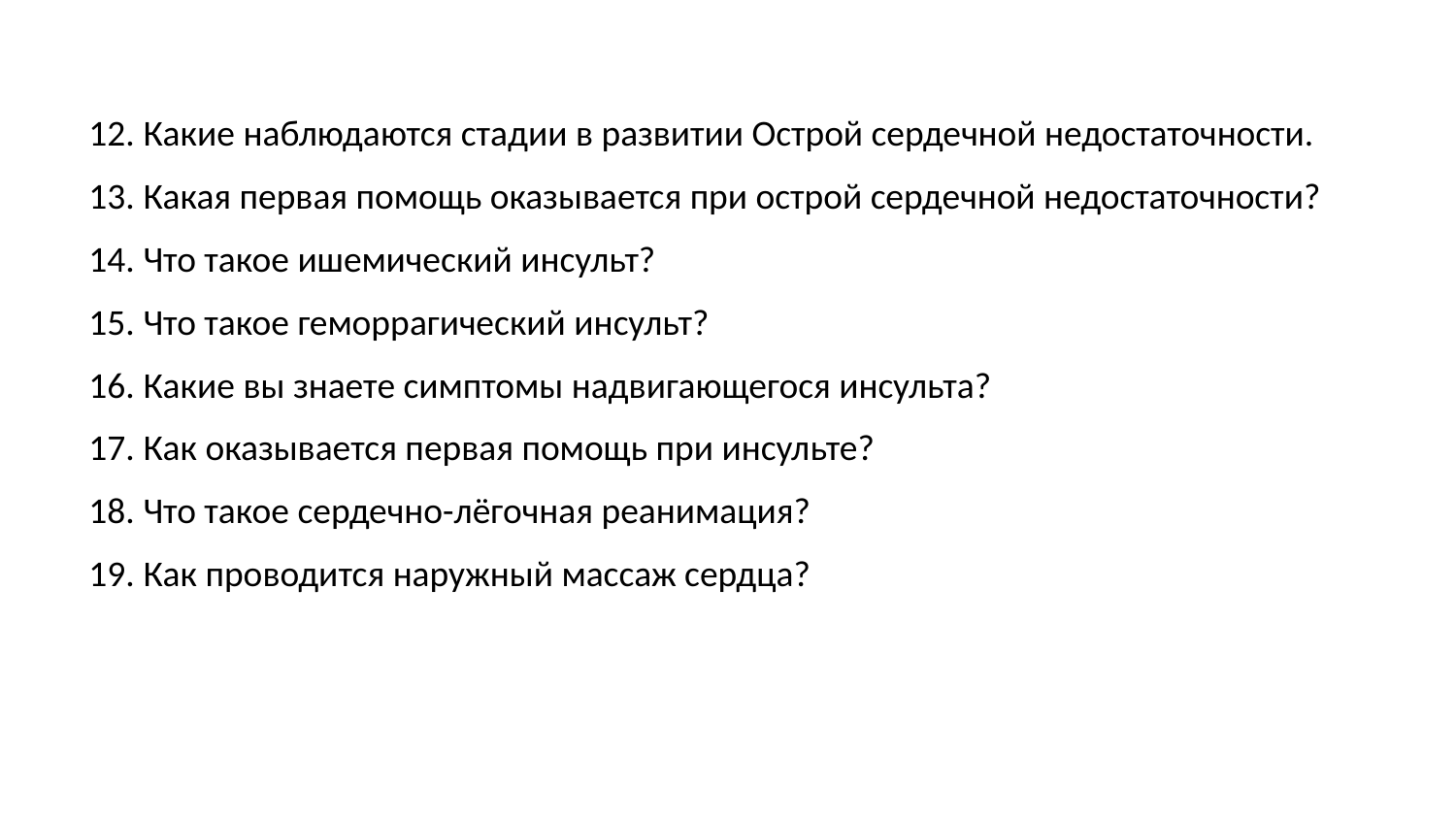

12. Какие наблюдаются стадии в развитии Острой сердечной недостаточности.
13. Какая первая помощь оказывается при острой сердечной недостаточности?
14. Что такое ишемический инсульт?
15. Что такое геморрагический инсульт?
16. Какие вы знаете симптомы надвигающегося инсульта?
17. Как оказывается первая помощь при инсульте?
18. Что такое сердечно-лёгочная реанимация?
19. Как проводится наружный массаж сердца?